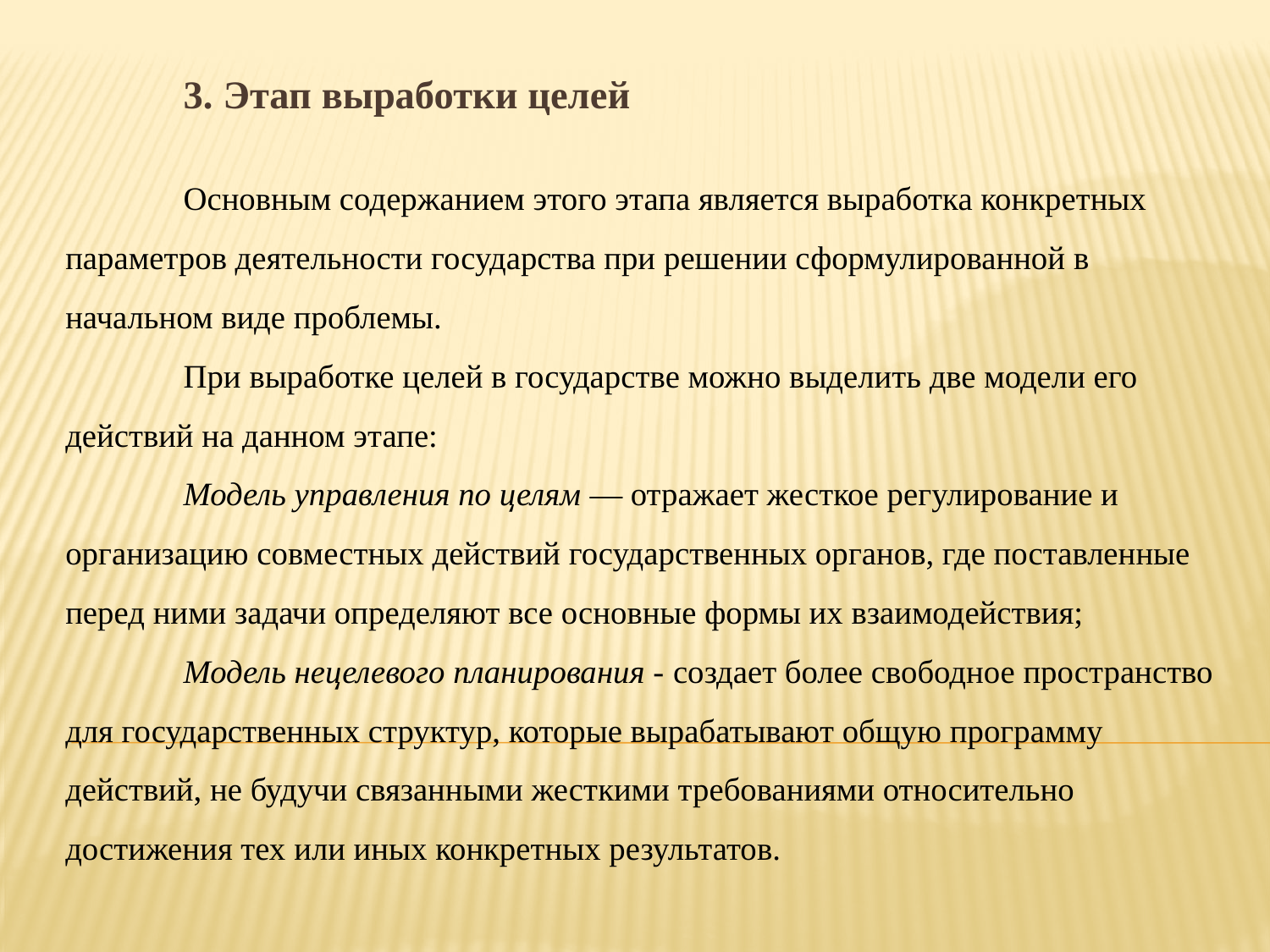

# 3. Этап выработки целей Основным содержанием этого этапа является выработка конкретных параметров деятельности государства при решении сформулированной в начальном виде проблемы. При выработке целей в государстве можно выделить две модели его действий на данном этапе: Модель управления по целям — отражает жесткое регулирование и организацию совместных действий государственных органов, где поставленные перед ними задачи определяют все основные формы их взаимодействия; Модель нецелевого планирования - создает более свободное пространство для государственных структур, которые вырабатывают общую программу действий, не будучи связанными жесткими требованиями относительно достижения тех или иных конкретных результатов.